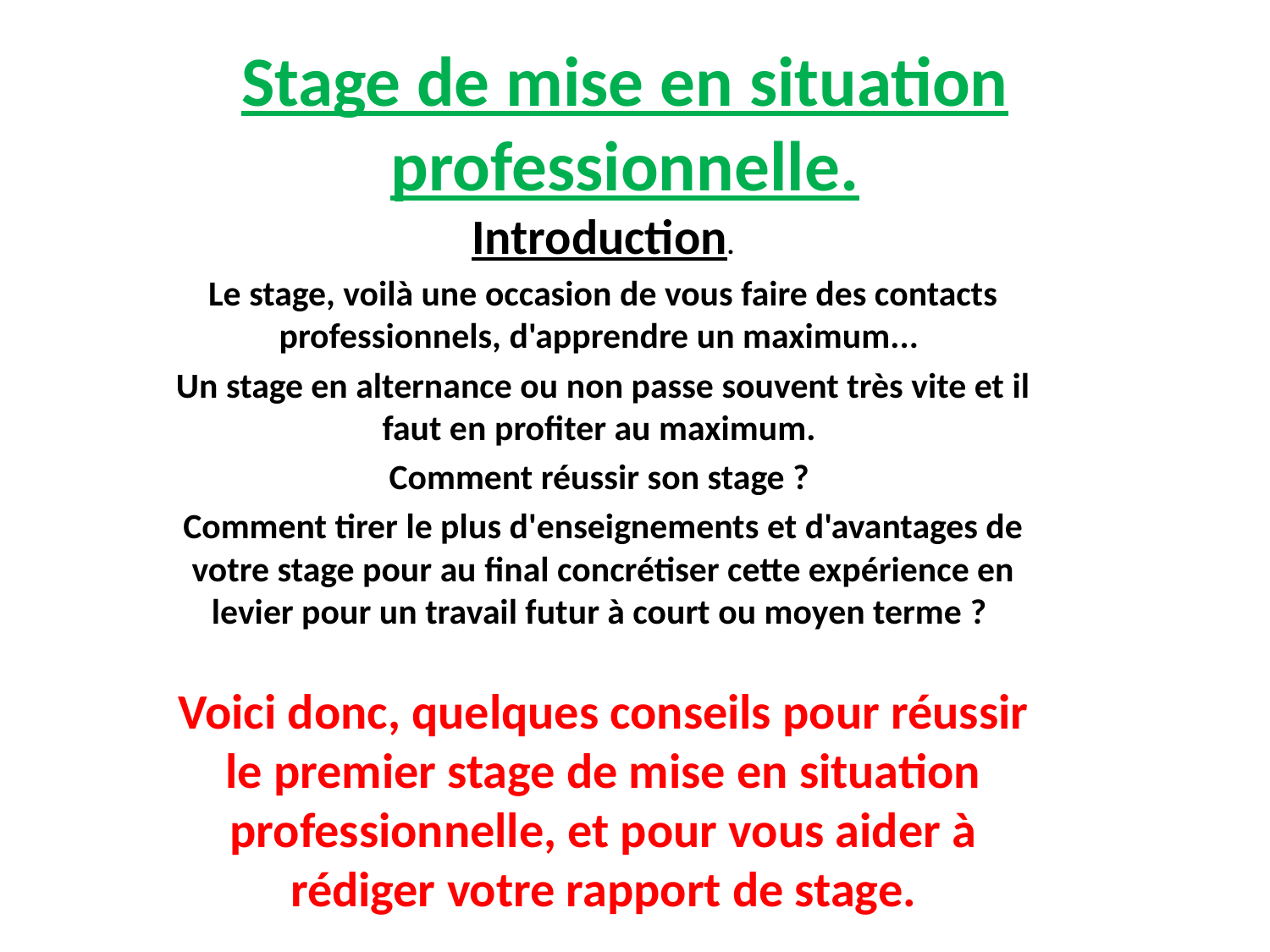

Stage de mise en situation professionnelle.
Introduction.
Le stage, voilà une occasion de vous faire des contacts professionnels, d'apprendre un maximum...
Un stage en alternance ou non passe souvent très vite et il faut en profiter au maximum.
Comment réussir son stage ?
Comment tirer le plus d'enseignements et d'avantages de votre stage pour au final concrétiser cette expérience en levier pour un travail futur à court ou moyen terme ?

Voici donc, quelques conseils pour réussir le premier stage de mise en situation professionnelle, et pour vous aider à rédiger votre rapport de stage.